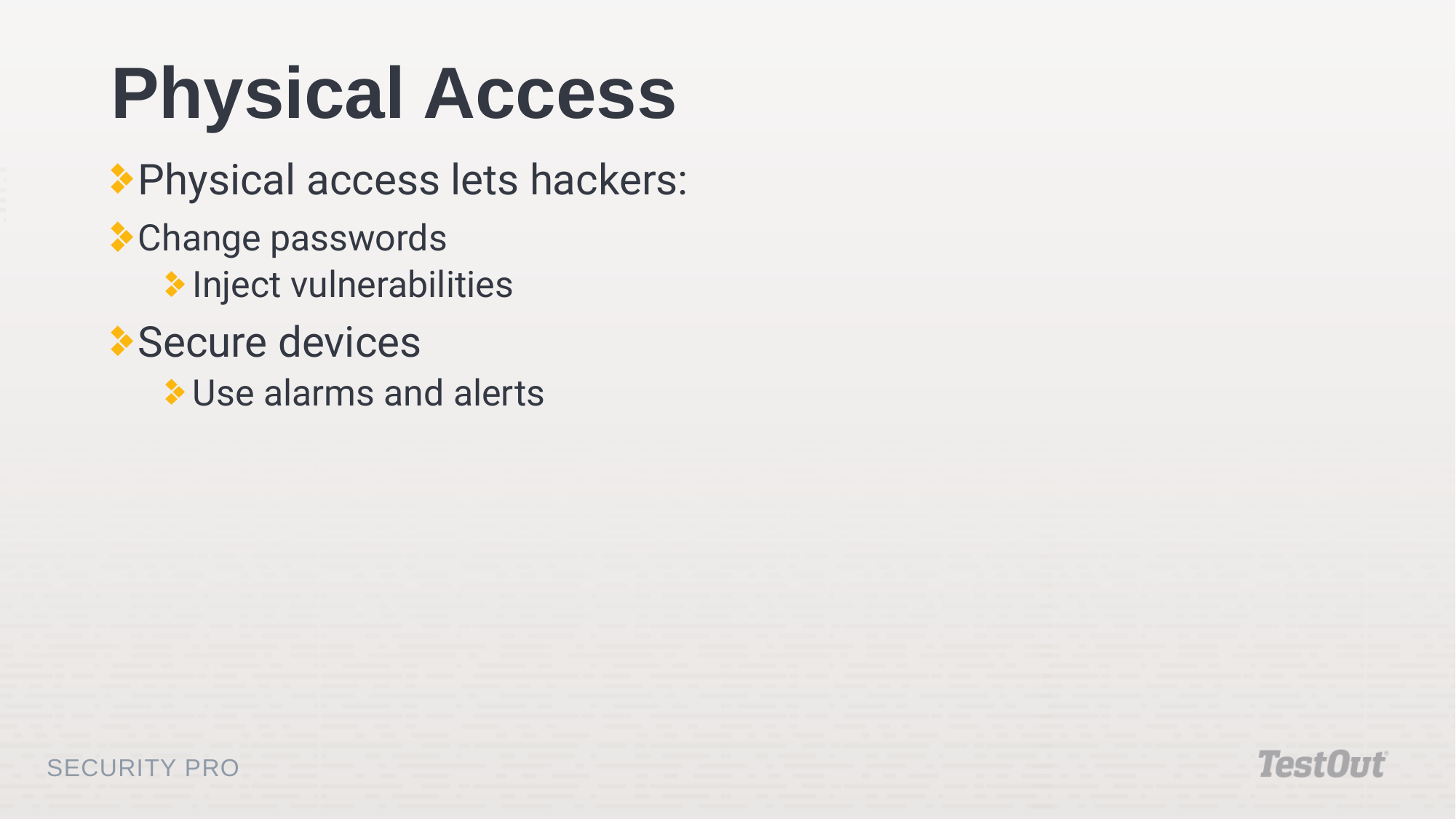

# Physical Access
Physical access lets hackers:
Change passwords
Inject vulnerabilities
Secure devices
Use alarms and alerts
Security Pro